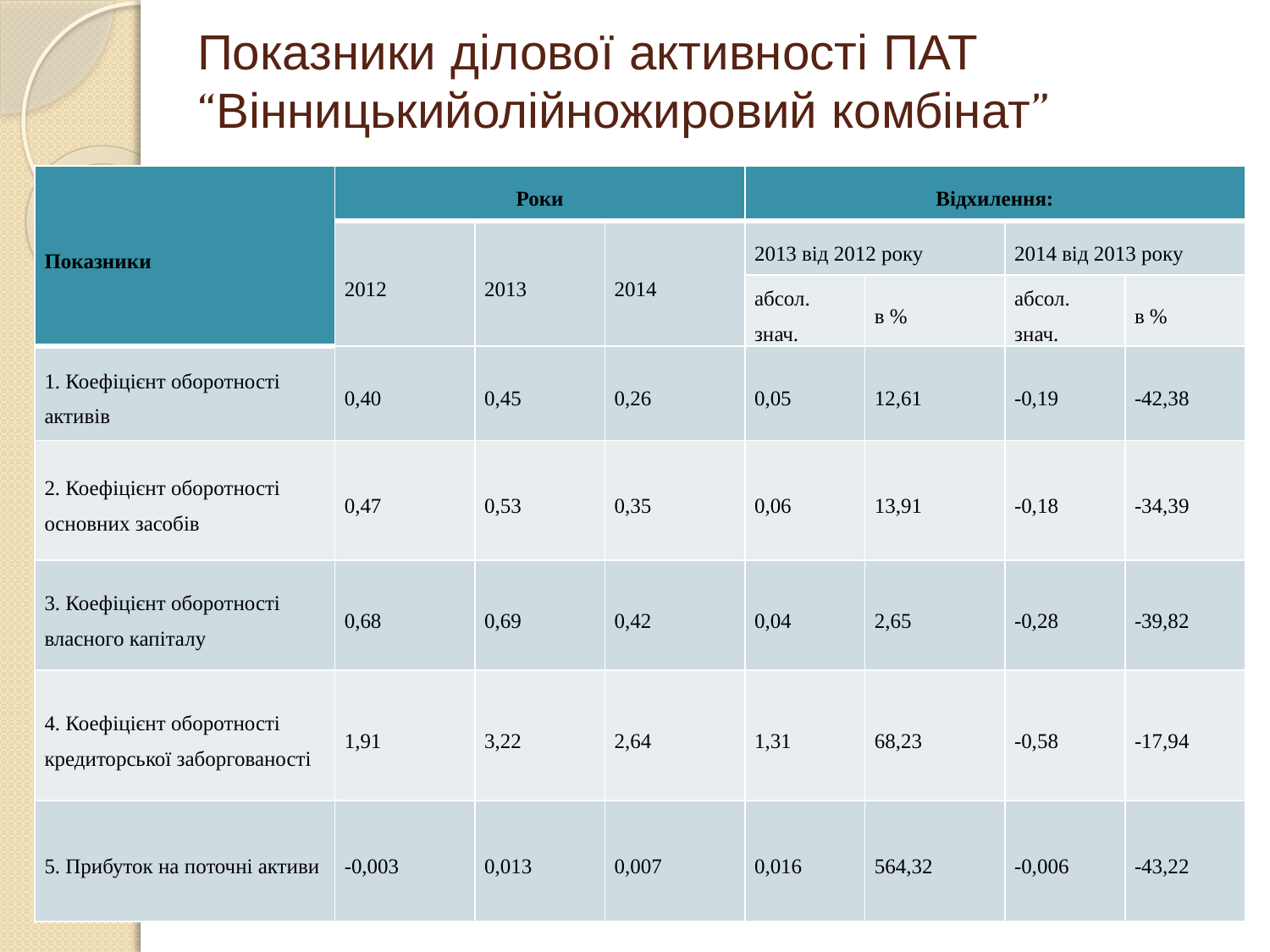

# Показники ділової активності ПАТ “Вінницькийолійножировий комбінат”
| Показники | Роки |  |  | Відхилення: |  |  |  |
| --- | --- | --- | --- | --- | --- | --- | --- |
|  | 2012 | 2013 | 2014 | 2013 від 2012 року |  | 2014 від 2013 року |  |
|  |  |  |  | абсол. знач. | в % | абсол. знач. | в % |
| 1. Коефіцієнт оборотності активів | 0,40 | 0,45 | 0,26 | 0,05 | 12,61 | -0,19 | -42,38 |
| 2. Коефіцієнт оборотності основних засобів | 0,47 | 0,53 | 0,35 | 0,06 | 13,91 | -0,18 | -34,39 |
| 3. Коефіцієнт оборотності власного капіталу | 0,68 | 0,69 | 0,42 | 0,04 | 2,65 | -0,28 | -39,82 |
| 4. Коефіцієнт оборотності кредиторської заборгованості | 1,91 | 3,22 | 2,64 | 1,31 | 68,23 | -0,58 | -17,94 |
| 5. Прибуток на поточні активи | -0,003 | 0,013 | 0,007 | 0,016 | 564,32 | -0,006 | -43,22 |